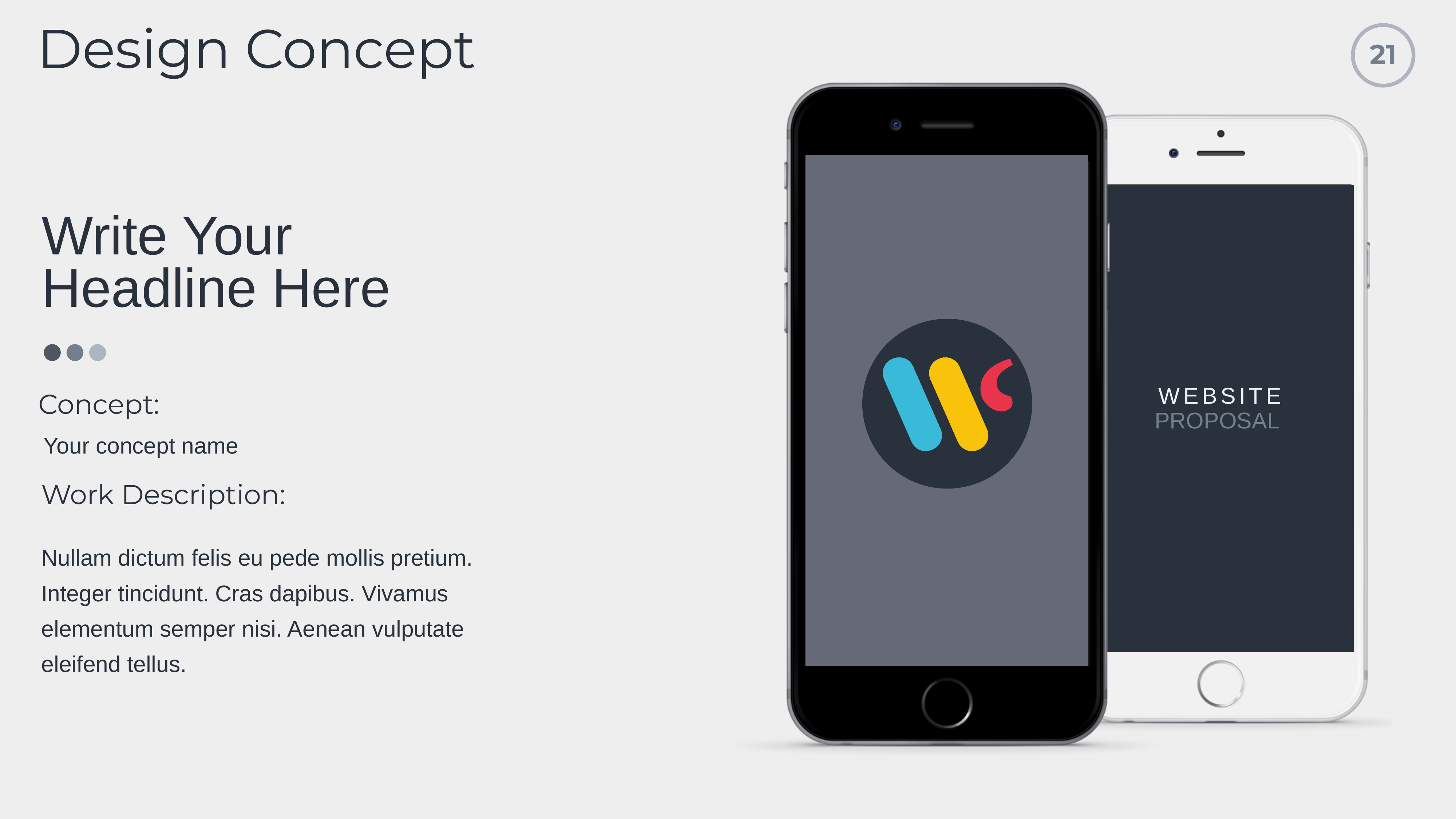

Design Concept
21

Write Your Headline Here

website
proposal
Concept:
Your concept name
Work Description:
Nullam dictum felis eu pede mollis pretium. Integer tincidunt. Cras dapibus. Vivamus elementum semper nisi. Aenean vulputate eleifend tellus.